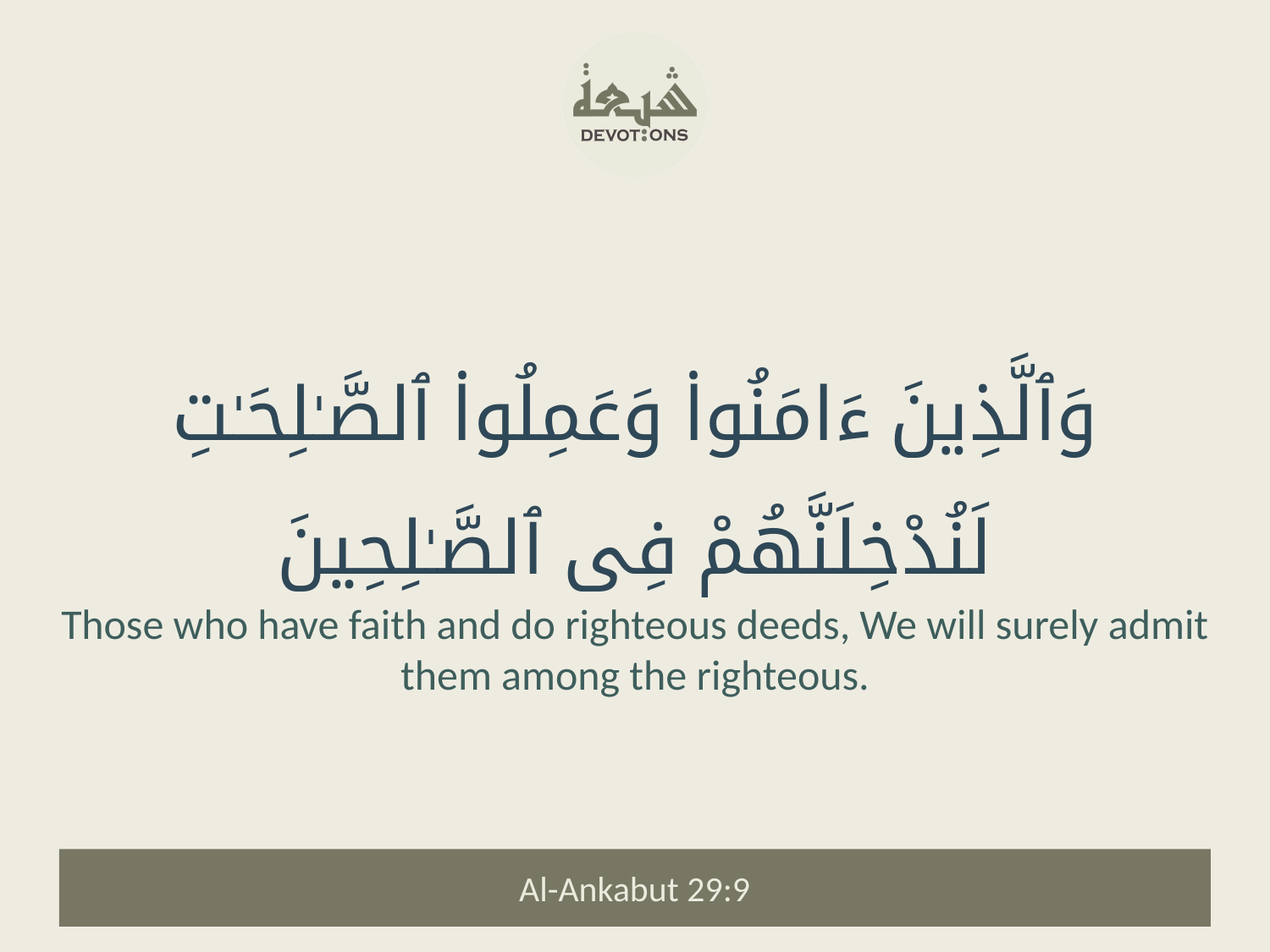

وَٱلَّذِينَ ءَامَنُوا۟ وَعَمِلُوا۟ ٱلصَّـٰلِحَـٰتِ لَنُدْخِلَنَّهُمْ فِى ٱلصَّـٰلِحِينَ
Those who have faith and do righteous deeds, We will surely admit them among the righteous.
Al-Ankabut 29:9